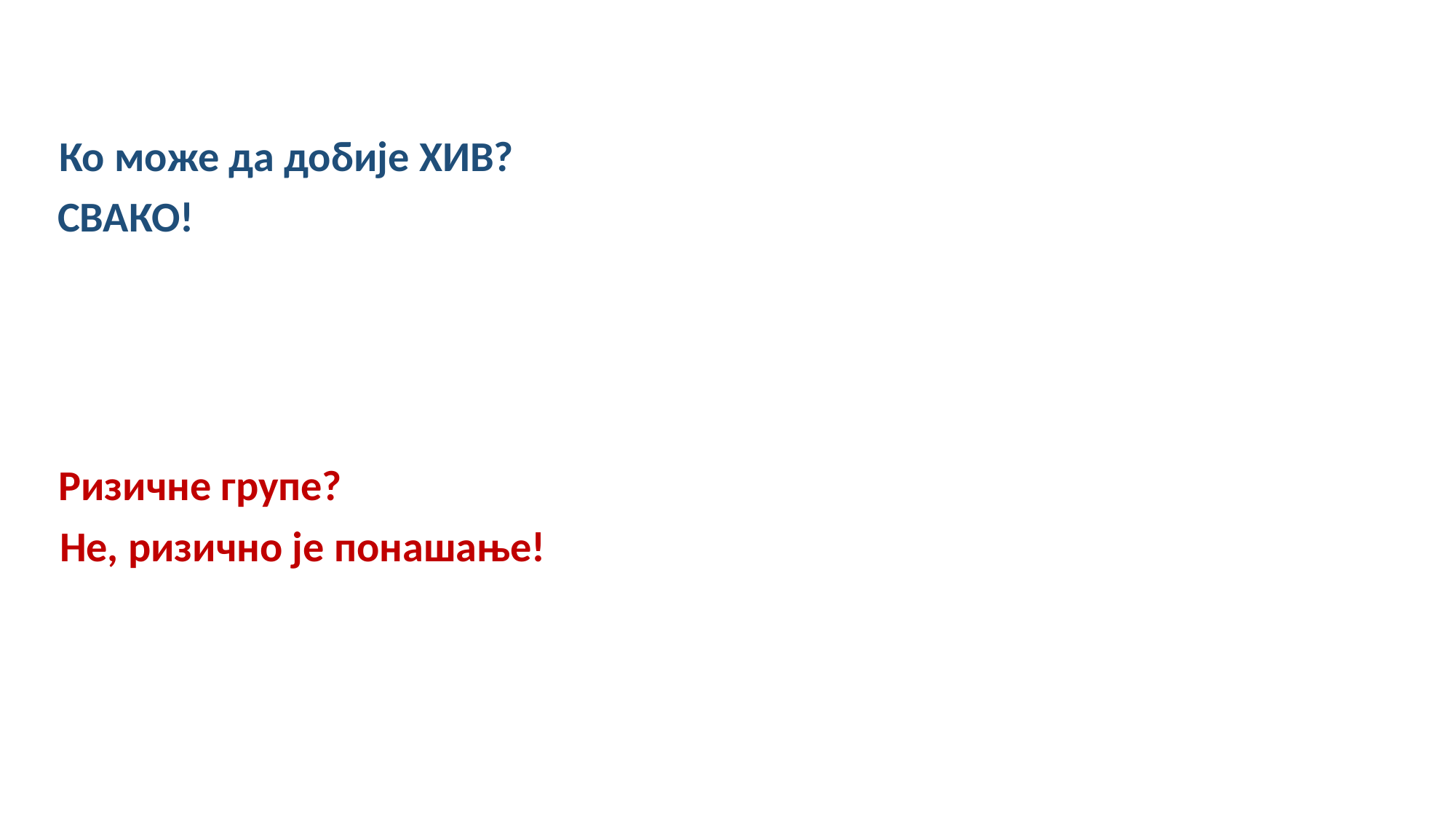

Ко може да добије ХИВ?
СВАКО!
Ризичне групе?
Не, ризично је понашање!